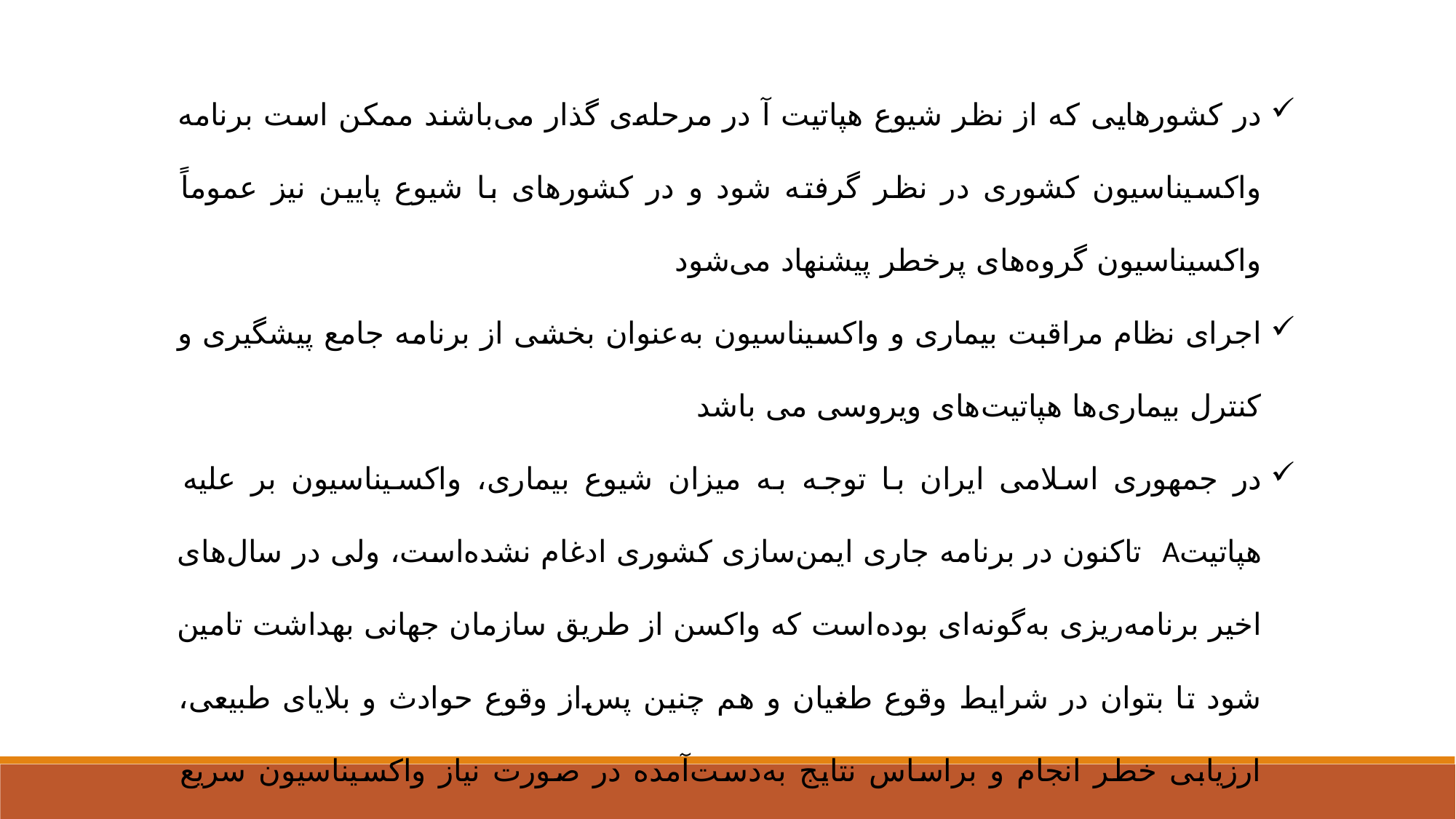

در کشورهایی که از نظر شیوع هپاتیت آ در مرحله‌ی گذار می‌باشند ممکن است برنامه واکسیناسیون کشوری در نظر گرفته شود و در کشورهای با شیوع پایین نیز عموماً واکسیناسیون گروه‌های پرخطر پیشنهاد می‌شود
اجرای نظام مراقبت بیماری و واکسیناسیون به‌عنوان بخشی از برنامه جامع پیشگیری و کنترل بیماری‌ها هپاتیت‌های ویروسی می باشد
در جمهوری اسلامی ایران با توجه به میزان شیوع بیماری، واکسیناسیون بر علیه هپاتیتA  تاکنون در برنامه جاری ایمن‌سازی کشوری ادغام نشده‌است، ولی در سال‌های اخیر برنامه‌ریزی به‌گونه‌ای بوده‌است که واکسن از طریق سازمان جهانی بهداشت تامین شود تا بتوان در شرایط وقوع طغیان و هم چنین پس‌از وقوع حوادث و بلایای طبیعی، ارزیابی خطر انجام و براساس نتایج به‌دست‌آمده در صورت نیاز واکسیناسیون سریع افراد در تماس و گروه‌های در معرض خطر امکان‌پذیر باشد.